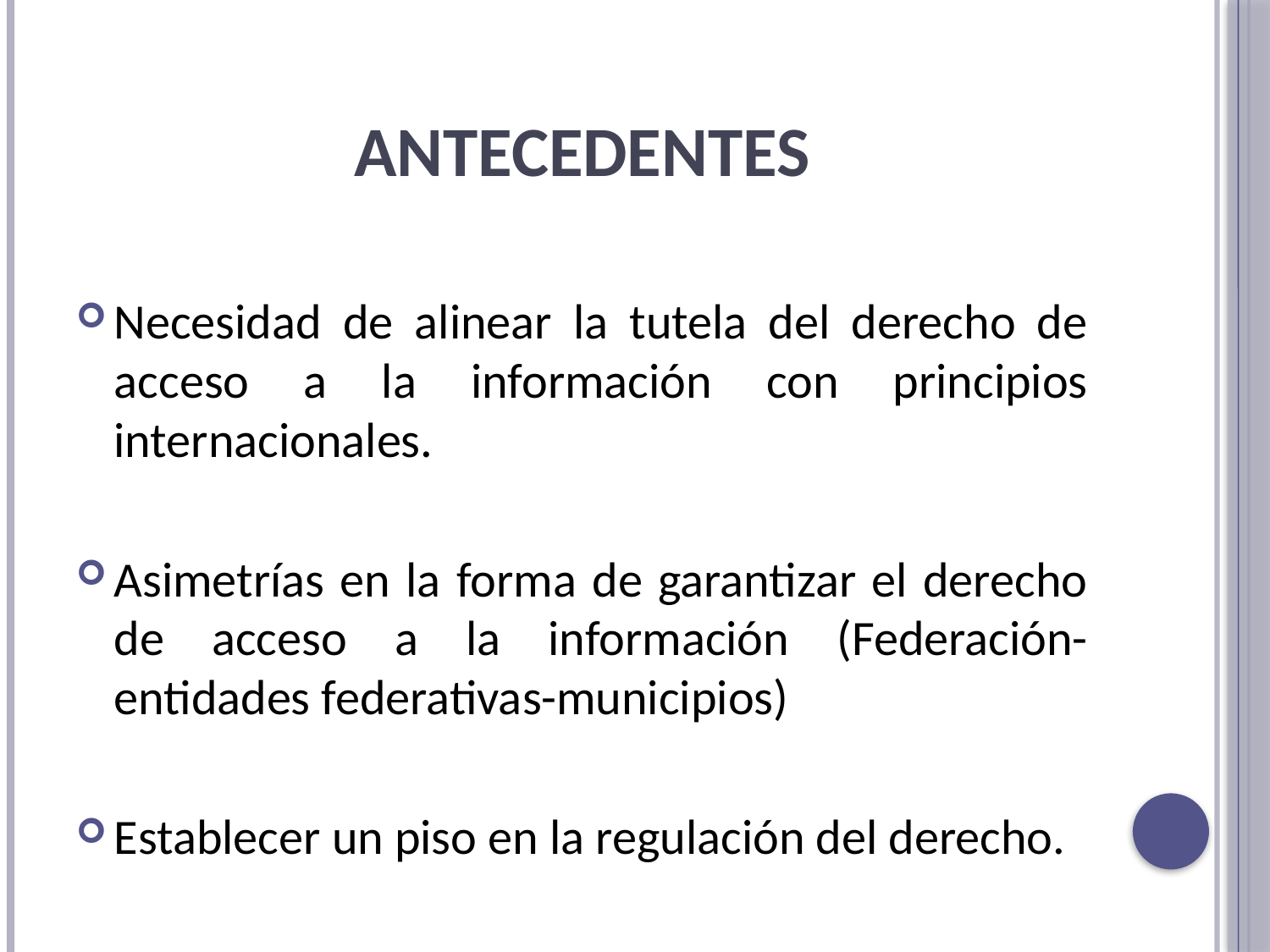

# Antecedentes

Necesidad de alinear la tutela del derecho de acceso a la información con principios internacionales.

Asimetrías en la forma de garantizar el derecho de acceso a la información (Federación-entidades federativas-municipios)

Establecer un piso en la regulación del derecho.